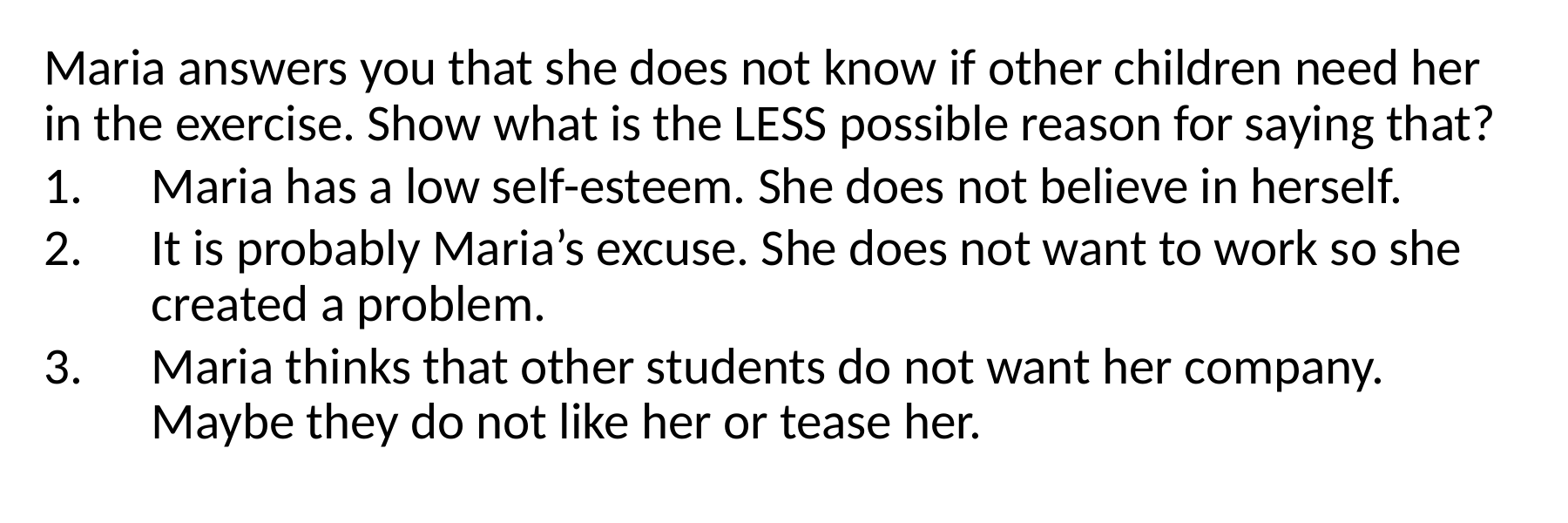

Maria answers you that she does not know if other children need her in the exercise. Show what is the LESS possible reason for saying that?
Maria has a low self-esteem. She does not believe in herself.
It is probably Maria’s excuse. She does not want to work so she created a problem.
Maria thinks that other students do not want her company. Maybe they do not like her or tease her.